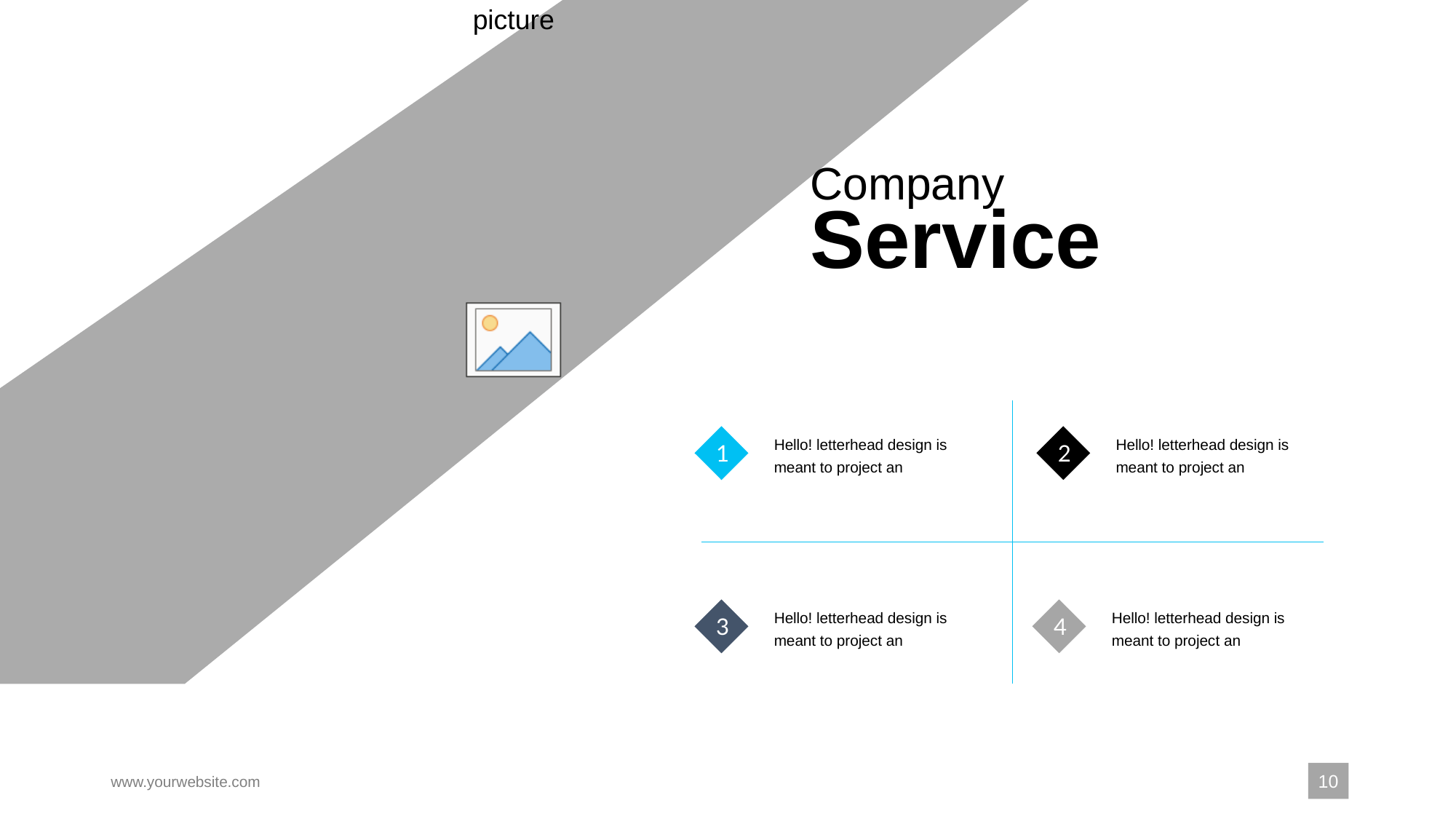

Company
Service

Hello! letterhead design is meant to project an
Hello! letterhead design is meant to project an
1
2

Hello! letterhead design is meant to project an
Hello! letterhead design is meant to project an
3
4
10
www.yourwebsite.com